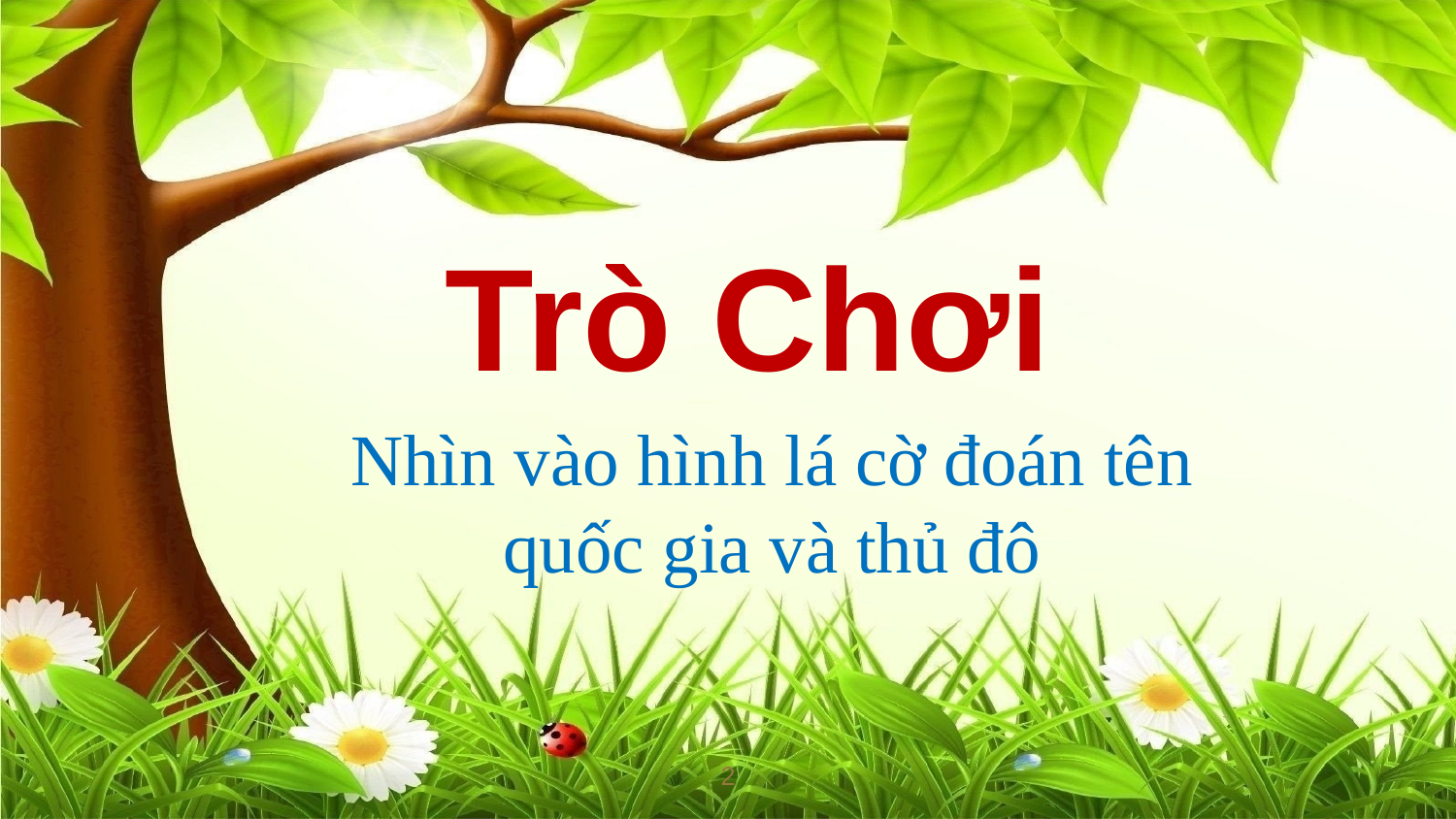

Trò Chơi
Nhìn vào hình lá cờ đoán tên quốc gia và thủ đô
2